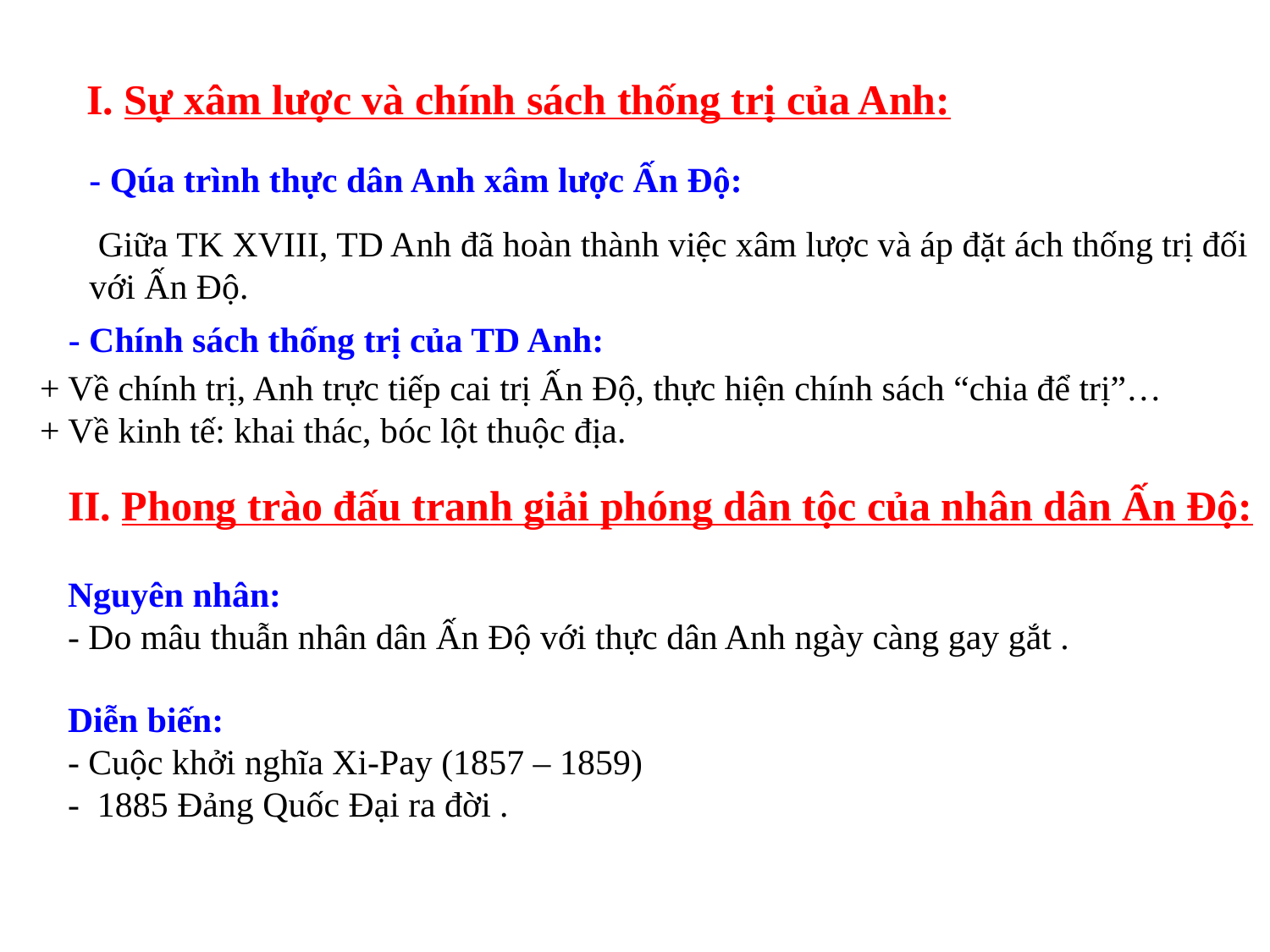

I. Sự xâm lược và chính sách thống trị của Anh:
- Qúa trình thực dân Anh xâm lược Ấn Độ:
 Giữa TK XVIII, TD Anh đã hoàn thành việc xâm lược và áp đặt ách thống trị đối với Ấn Độ.
- Chính sách thống trị của TD Anh:
  + Về chính trị, Anh trực tiếp cai trị Ấn Độ, thực hiện chính sách “chia để trị”…
  + Về kinh tế: khai thác, bóc lột thuộc địa.
II. Phong trào đấu tranh giải phóng dân tộc của nhân dân Ấn Độ:
Nguyên nhân:
- Do mâu thuẫn nhân dân Ấn Độ với thực dân Anh ngày càng gay gắt .
Diễn biến:
- Cuộc khởi nghĩa Xi-Pay (1857 – 1859)
-  1885 Đảng Quốc Đại ra đời .